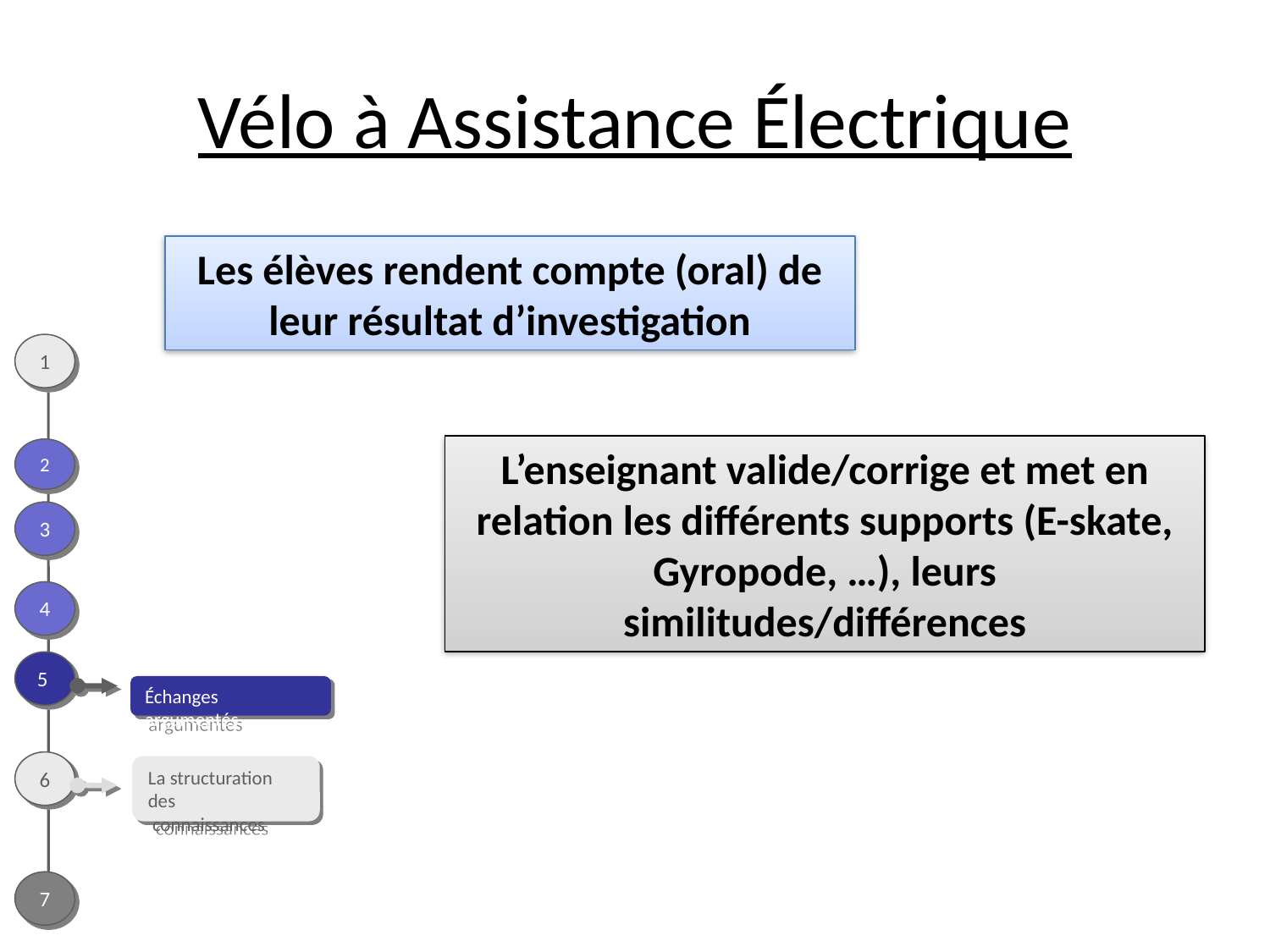

# Vélo à Assistance Électrique
Les élèves rendent compte (oral) de leur résultat d’investigation
1

L’enseignant valide/corrige et met en relation les différents supports (E-skate, Gyropode, …), leurs similitudes/différences
2
3
4
5
Échanges argumentés

6
La structuration des
 connaissances

7